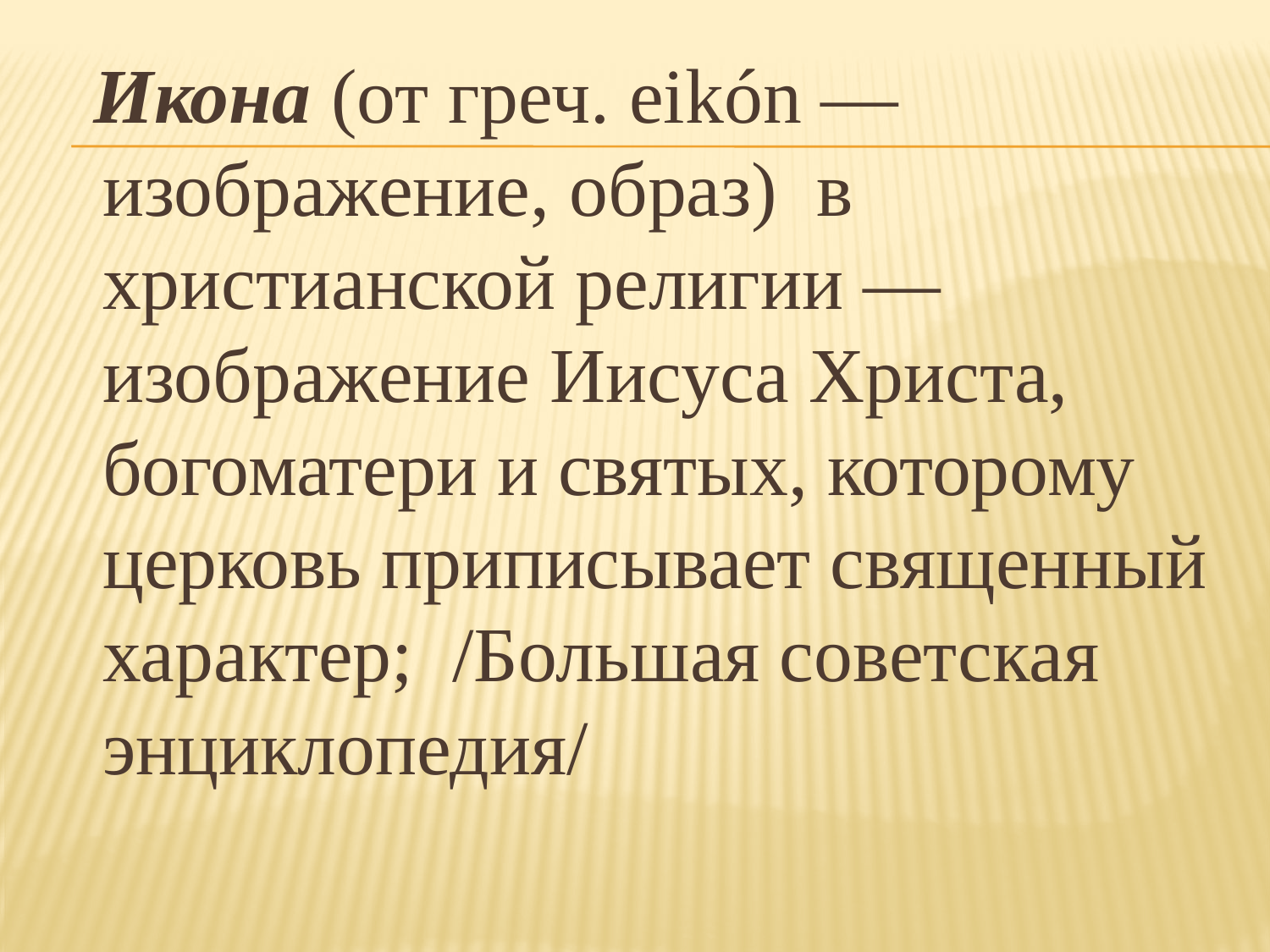

Икона (от греч. eikón — изображение, образ)  в христианской религии — изображение Иисуса Христа, богоматери и святых, которому церковь приписывает священный характер;  /Большая советская энциклопедия/